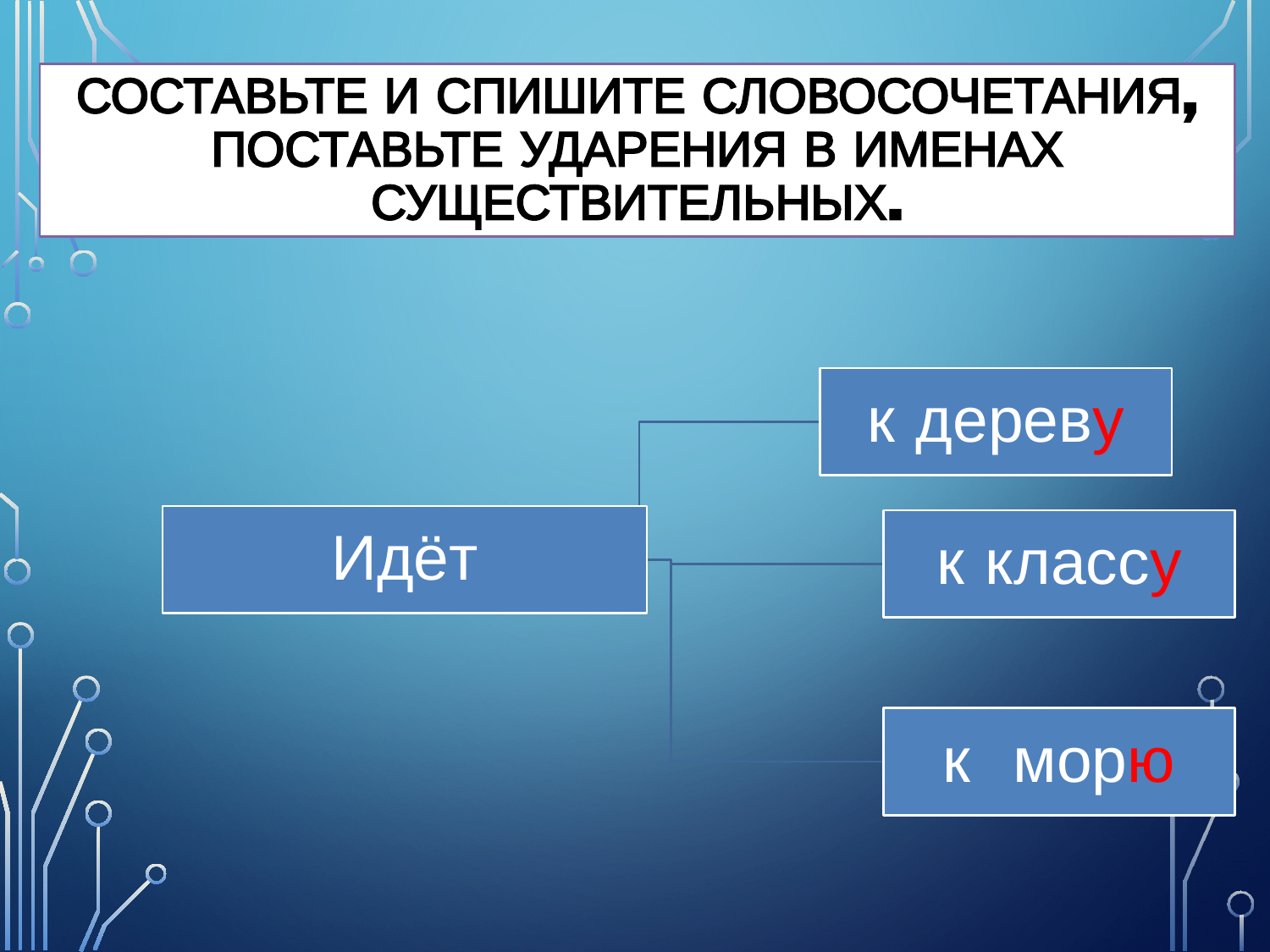

# Составьте и спишите словосочетания, поставьте ударения в именах существительных.

Идёт
к дереву
к классу
к  морю